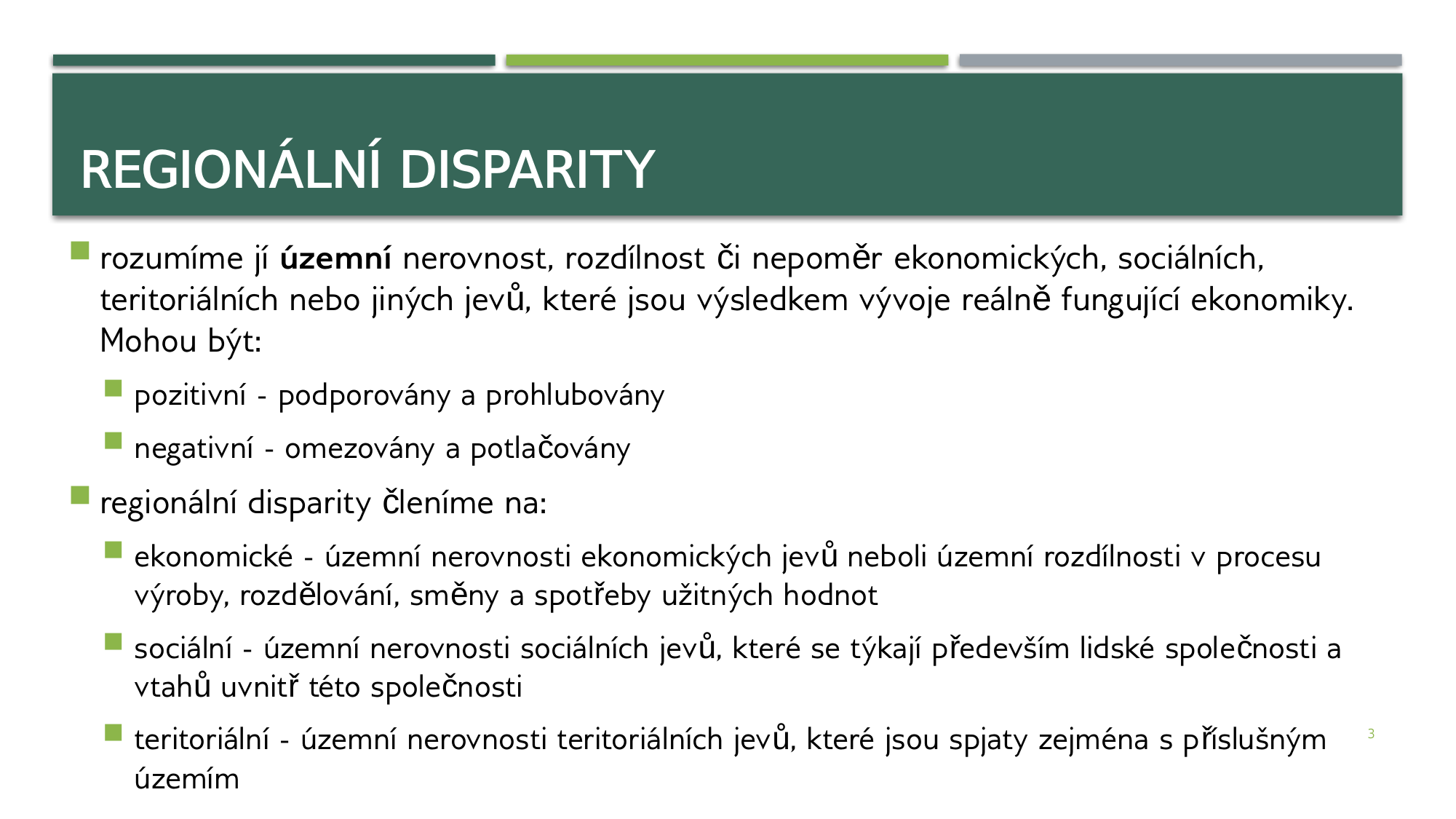

# Regionální disparity
rozumíme jí územní nerovnost, rozdílnost či nepoměr ekonomických, sociálních, teritoriálních nebo jiných jevů, které jsou výsledkem vývoje reálně fungující ekonomiky. Mohou být:
pozitivní - podporovány a prohlubovány
negativní - omezovány a potlačovány
regionální disparity členíme na:
ekonomické - územní nerovnosti ekonomických jevů neboli územní rozdílnosti v procesu výroby, rozdělování, směny a spotřeby užitných hodnot
sociální - územní nerovnosti sociálních jevů, které se týkají především lidské společnosti a vtahů uvnitř této společnosti
teritoriální - územní nerovnosti teritoriálních jevů, které jsou spjaty zejména s příslušným územím
3